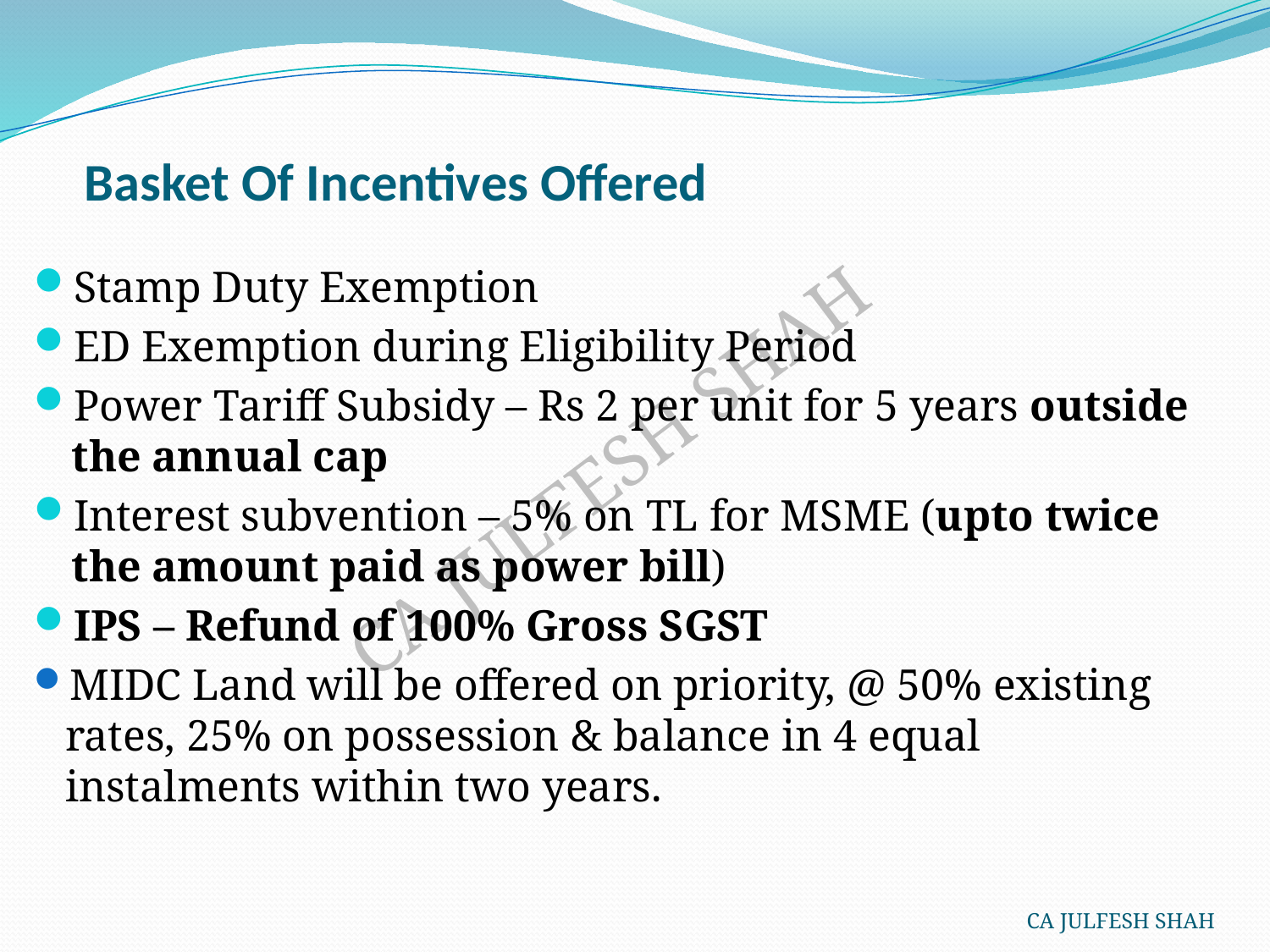

# Basket Of Incentives Offered
Stamp Duty Exemption
ED Exemption during Eligibility Period
Power Tariff Subsidy – Rs 2 per unit for 5 years outside the annual cap
Interest subvention – 5% on TL for MSME (upto twice the amount paid as power bill)
IPS – Refund of 100% Gross SGST
MIDC Land will be offered on priority, @ 50% existing rates, 25% on possession & balance in 4 equal instalments within two years.

CA JULFESH SHAH